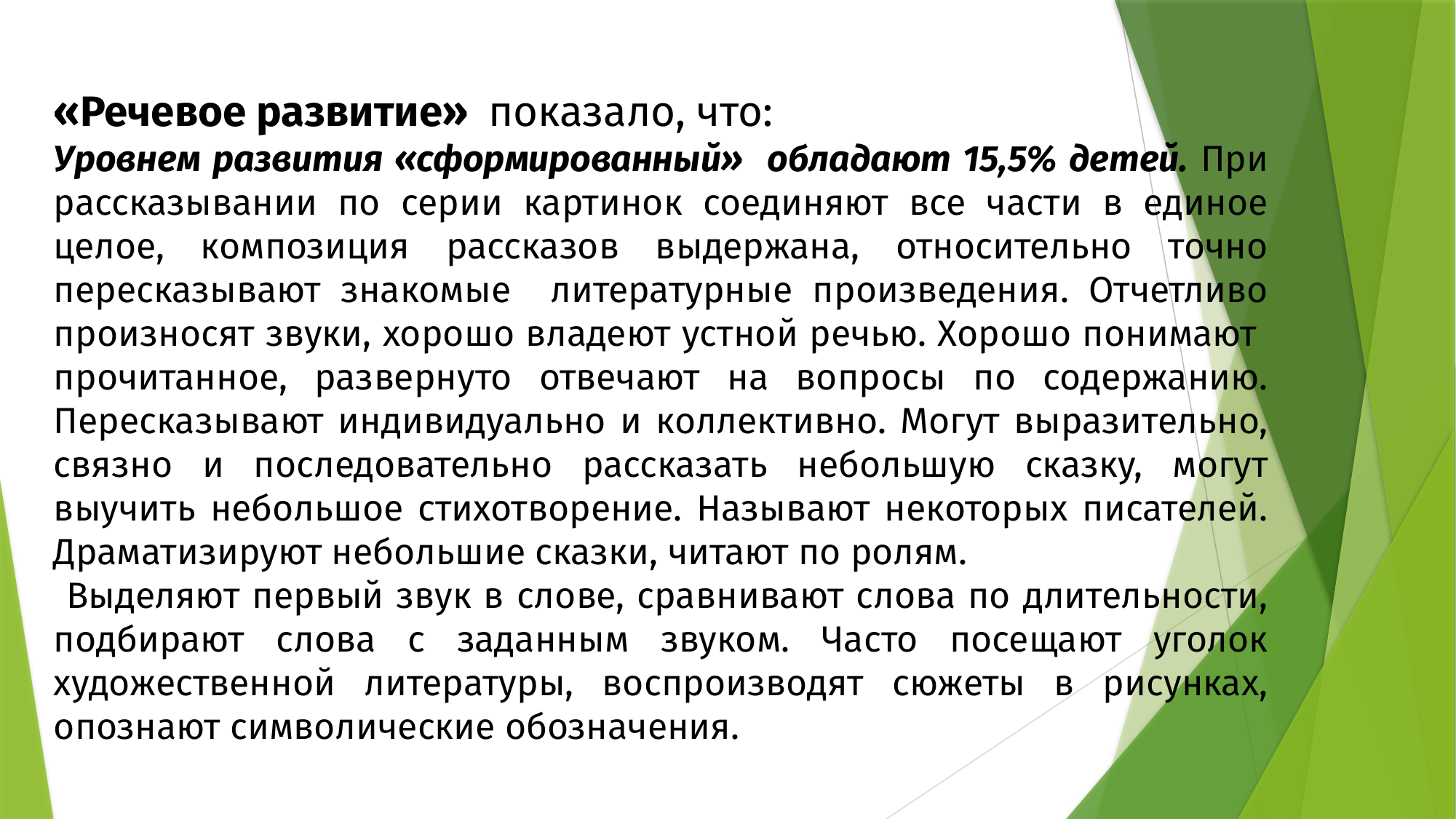

«Речевое развитие»  показало, что:
Уровнем развития «сформированный»  обладают 15,5% детей. При рассказывании по серии картинок соединяют все части в единое целое, композиция рассказов выдержана, относительно точно пересказывают знакомые  литературные произведения. Отчетливо произносят звуки, хорошо владеют устной речью. Хорошо понимают  прочитанное, развернуто отвечают на вопросы по содержанию. Пересказывают индивидуально и коллективно. Могут выразительно, связно и последовательно рассказать небольшую сказку, могут выучить небольшое стихотворение. Называют некоторых писателей. Драматизируют небольшие сказки, читают по ролям.
 Выделяют первый звук в слове, сравнивают слова по длительности, подбирают слова с заданным звуком. Часто посещают уголок художественной литературы, воспроизводят сюжеты в рисунках, опознают символические обозначения.